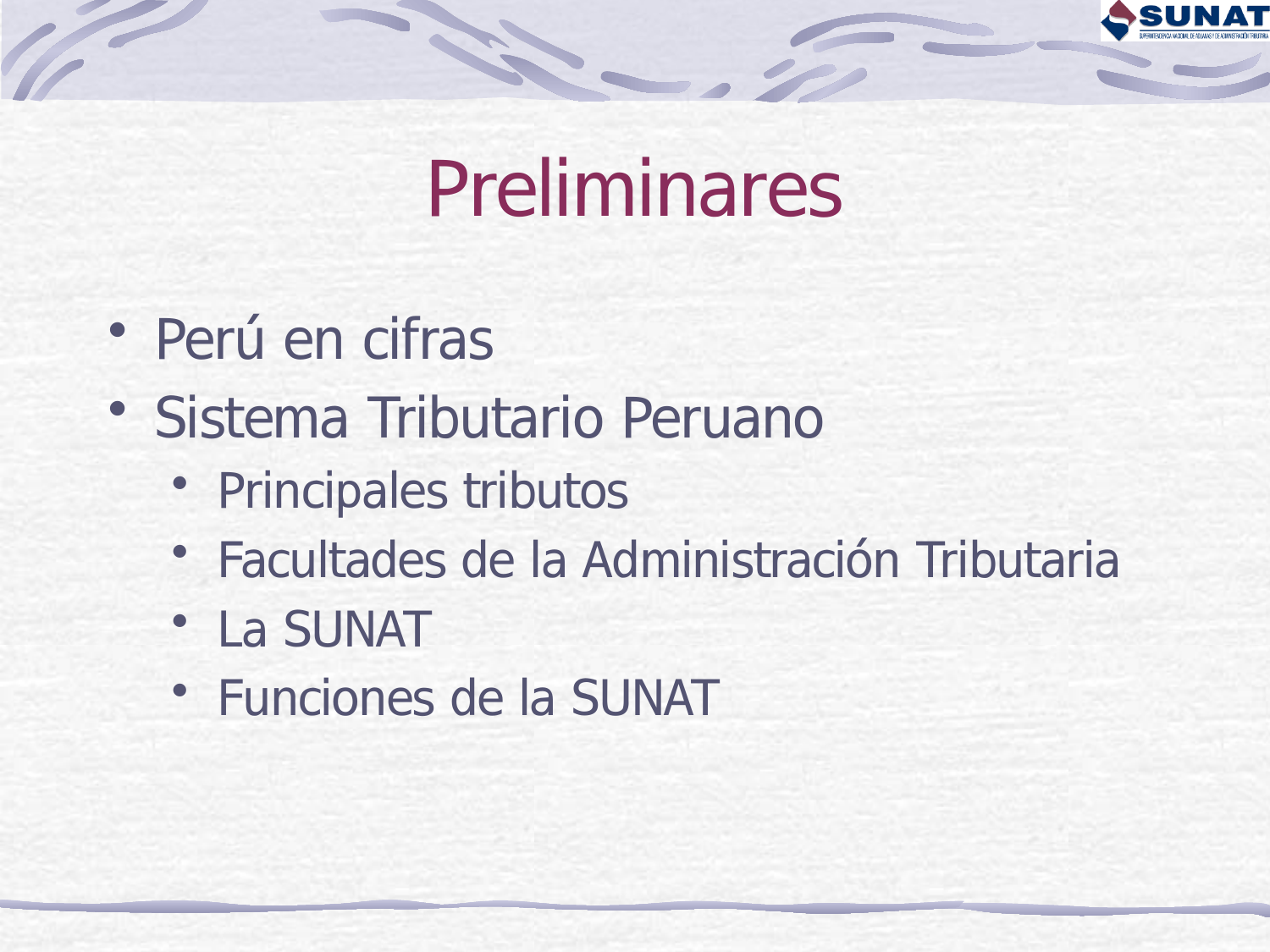

# Preliminares
Perú en cifras
Sistema Tributario Peruano
Principales tributos
Facultades de la Administración Tributaria
La SUNAT
Funciones de la SUNAT